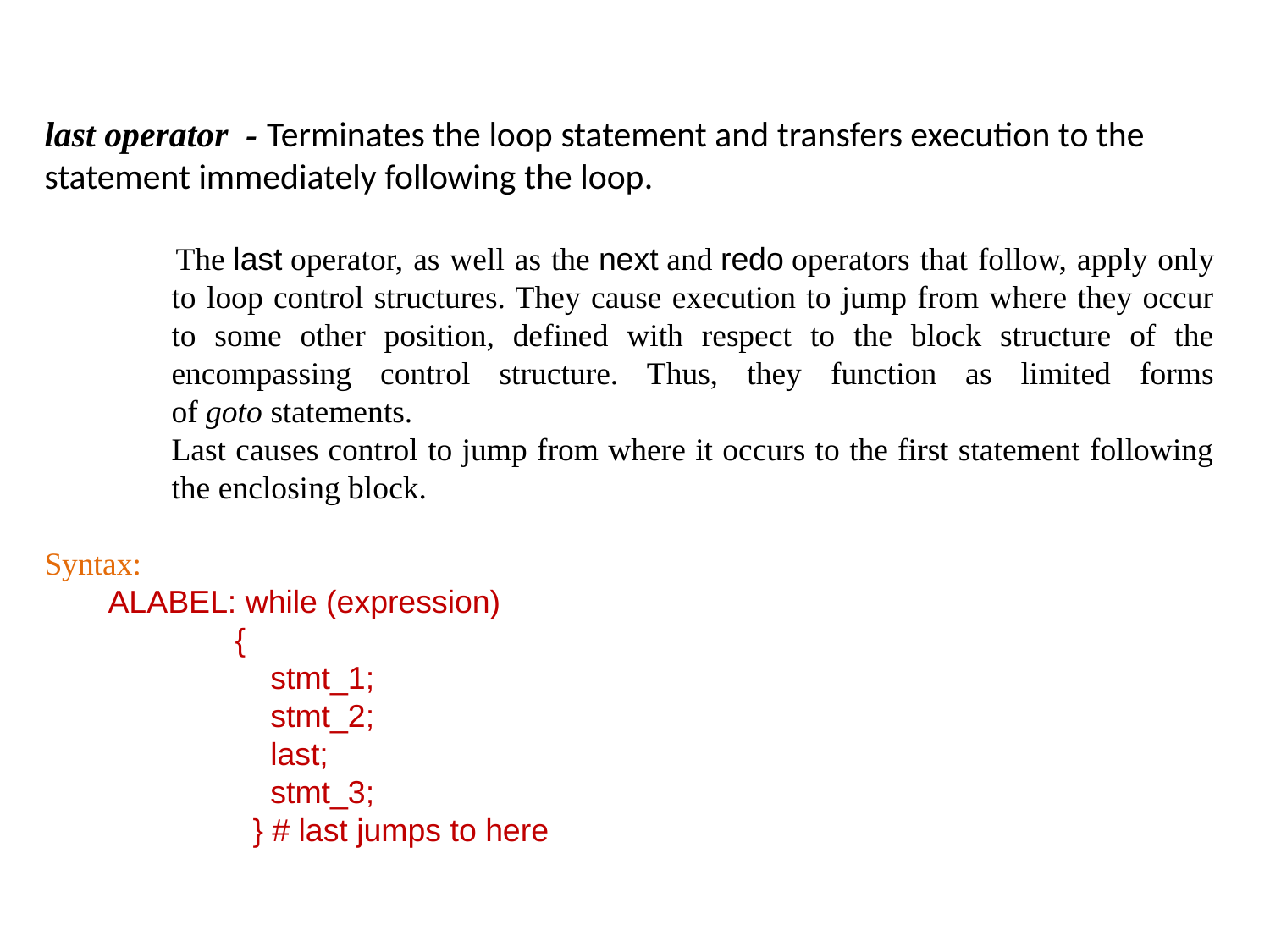

last operator  - Terminates the loop statement and transfers execution to the statement immediately following the loop.

  	The last operator, as well as the next and redo operators that follow, apply only to loop control structures. They cause execution to jump from where they occur to some other position, defined with respect to the block structure of the encompassing control structure. Thus, they function as limited forms of goto statements.
	Last causes control to jump from where it occurs to the first statement following the enclosing block.

Syntax:
	ALABEL: while (expression)
		{
		    stmt_1;
		    stmt_2;
		    last;
		    stmt_3;
		  } # last jumps to here